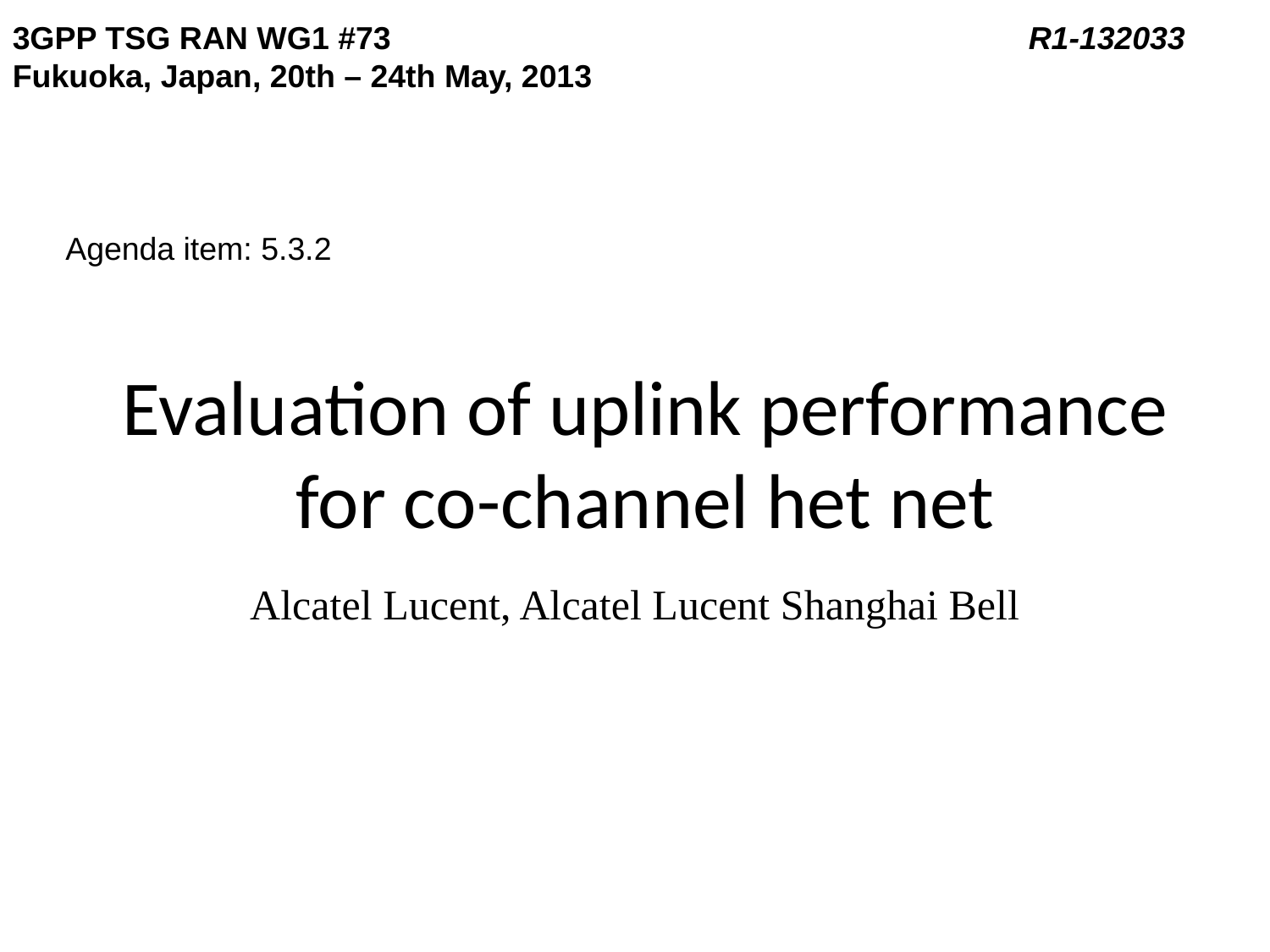

3GPP TSG RAN WG1 #73	                     				R1-132033
Fukuoka, Japan, 20th – 24th May, 2013
Agenda item: 5.3.2
Evaluation of uplink performance for co-channel het net
Alcatel Lucent, Alcatel Lucent Shanghai Bell